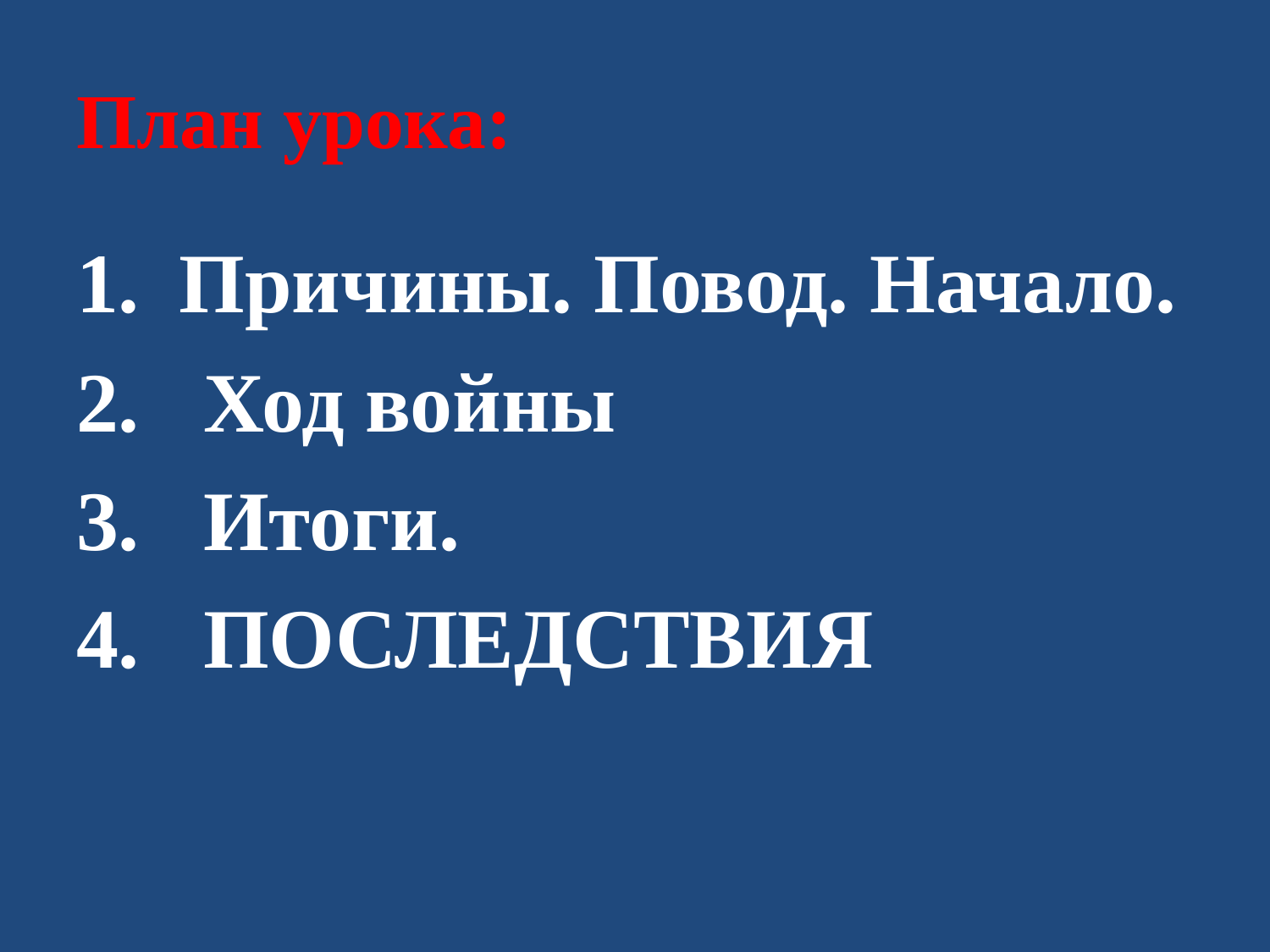

# План урока:
Причины. Повод. Начало.
2.   Ход войны
Итоги.
ПОСЛЕДСТВИЯ